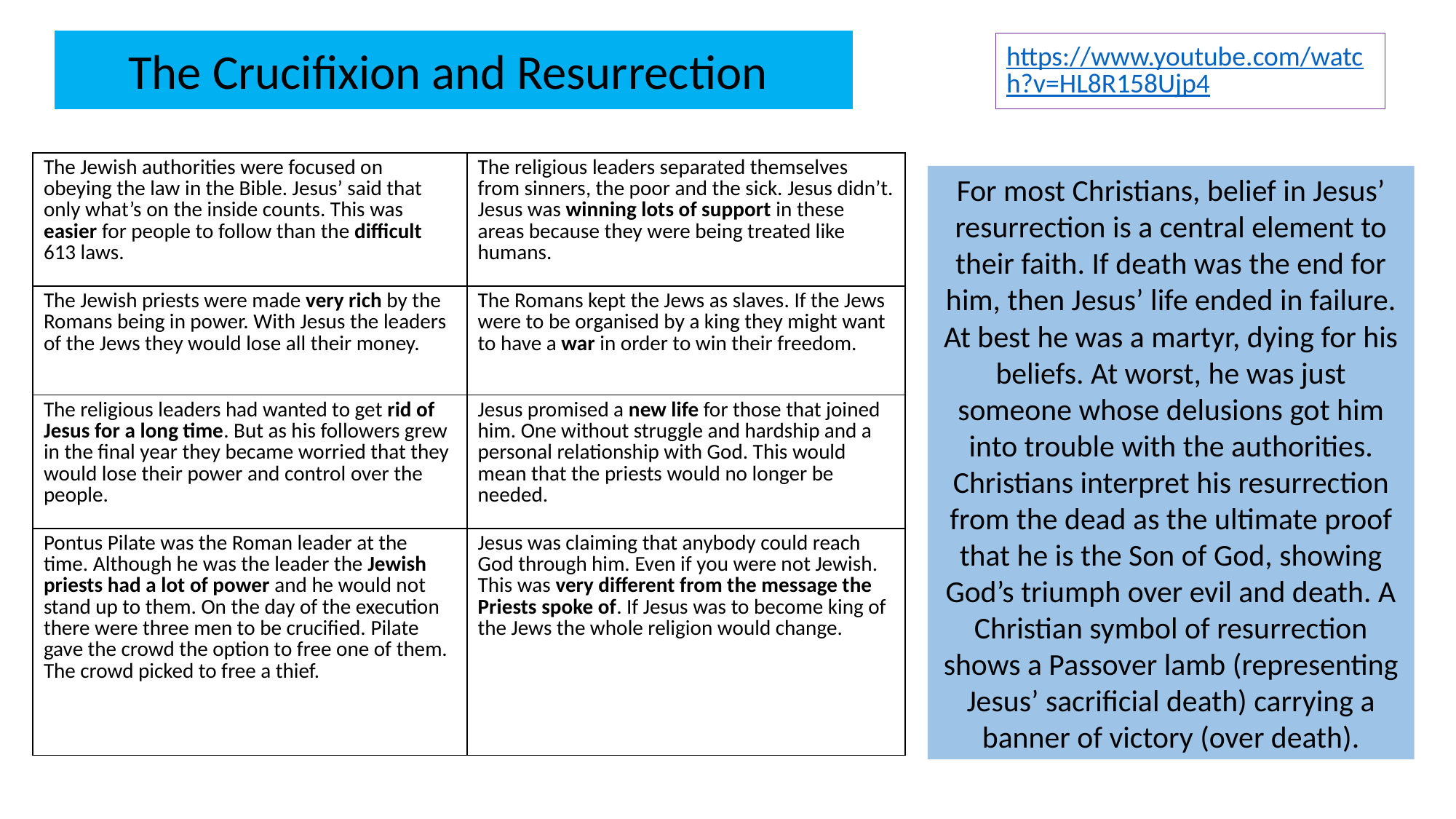

The Crucifixion and Resurrection
https://www.youtube.com/watch?v=HL8R158Ujp4

| The Jewish authorities were focused on obeying the law in the Bible. Jesus’ said that only what’s on the inside counts. This was easier for people to follow than the difficult 613 laws. | The religious leaders separated themselves from sinners, the poor and the sick. Jesus didn’t. Jesus was winning lots of support in these areas because they were being treated like humans. |
| --- | --- |
| The Jewish priests were made very rich by the Romans being in power. With Jesus the leaders of the Jews they would lose all their money. | The Romans kept the Jews as slaves. If the Jews were to be organised by a king they might want to have a war in order to win their freedom. |
| The religious leaders had wanted to get rid of Jesus for a long time. But as his followers grew in the final year they became worried that they would lose their power and control over the people. | Jesus promised a new life for those that joined him. One without struggle and hardship and a personal relationship with God. This would mean that the priests would no longer be needed. |
| Pontus Pilate was the Roman leader at the time. Although he was the leader the Jewish priests had a lot of power and he would not stand up to them. On the day of the execution there were three men to be crucified. Pilate gave the crowd the option to free one of them. The crowd picked to free a thief. | Jesus was claiming that anybody could reach God through him. Even if you were not Jewish. This was very different from the message the Priests spoke of. If Jesus was to become king of the Jews the whole religion would change. |
For most Christians, belief in Jesus’ resurrection is a central element to their faith. If death was the end for him, then Jesus’ life ended in failure. At best he was a martyr, dying for his beliefs. At worst, he was just someone whose delusions got him into trouble with the authorities. Christians interpret his resurrection from the dead as the ultimate proof that he is the Son of God, showing God’s triumph over evil and death. A Christian symbol of resurrection shows a Passover lamb (representing Jesus’ sacrificial death) carrying a banner of victory (over death).